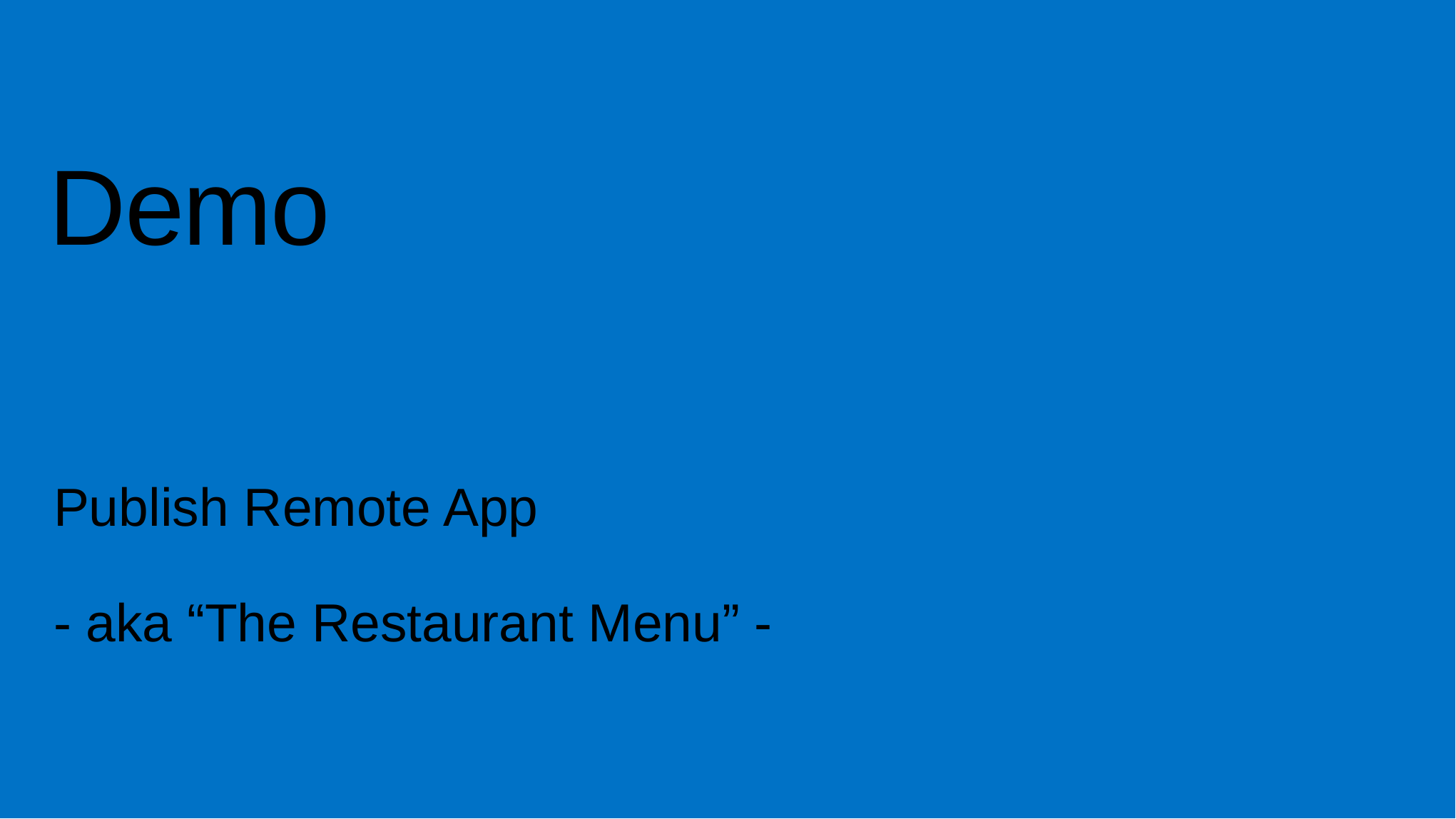

# Demo
Publish Remote App

- aka “The Restaurant Menu” -